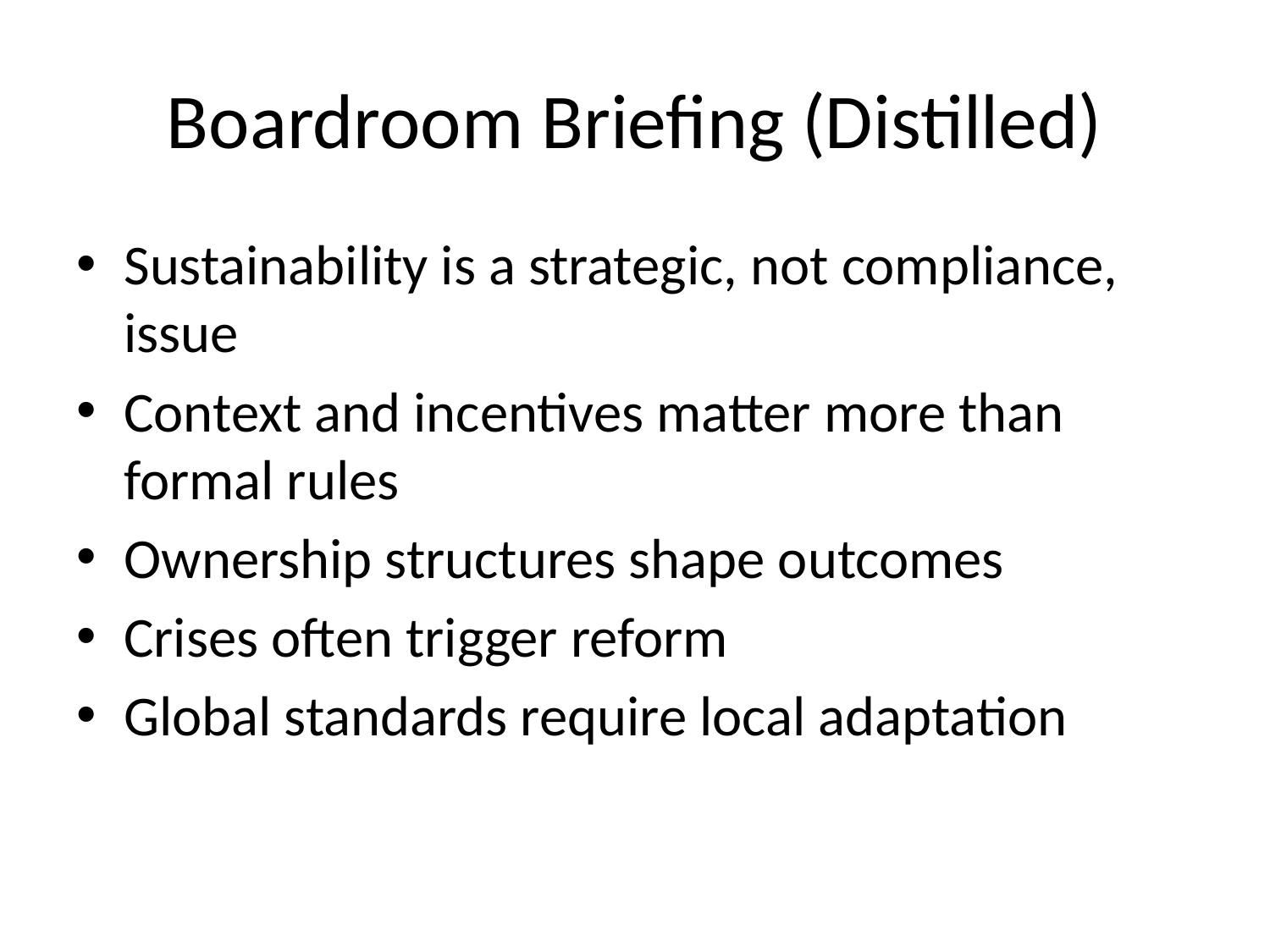

# Boardroom Briefing (Distilled)
Sustainability is a strategic, not compliance, issue
Context and incentives matter more than formal rules
Ownership structures shape outcomes
Crises often trigger reform
Global standards require local adaptation